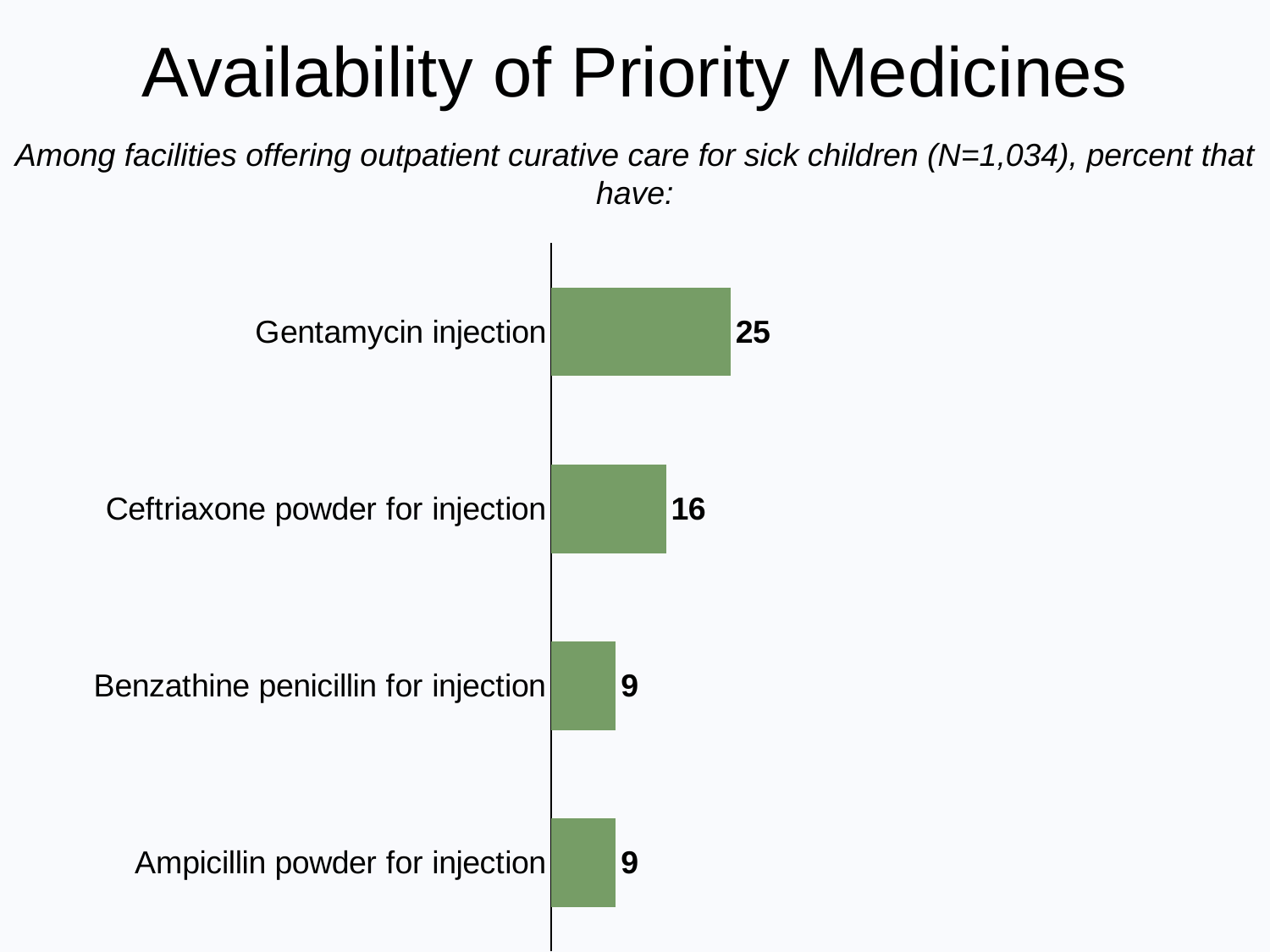

# Availability of Priority Medicines
Among facilities offering outpatient curative care for sick children (N=1,034), percent that have:

### Chart

| Category | NHFS 2021 (N=1,554) |
|---|---|
| Ampicillin powder for injection | 9.0 |
| Benzathine penicillin for injection | 9.0 |
| Ceftriaxone powder for injection | 16.0 |
| Gentamycin injection | 25.0 |